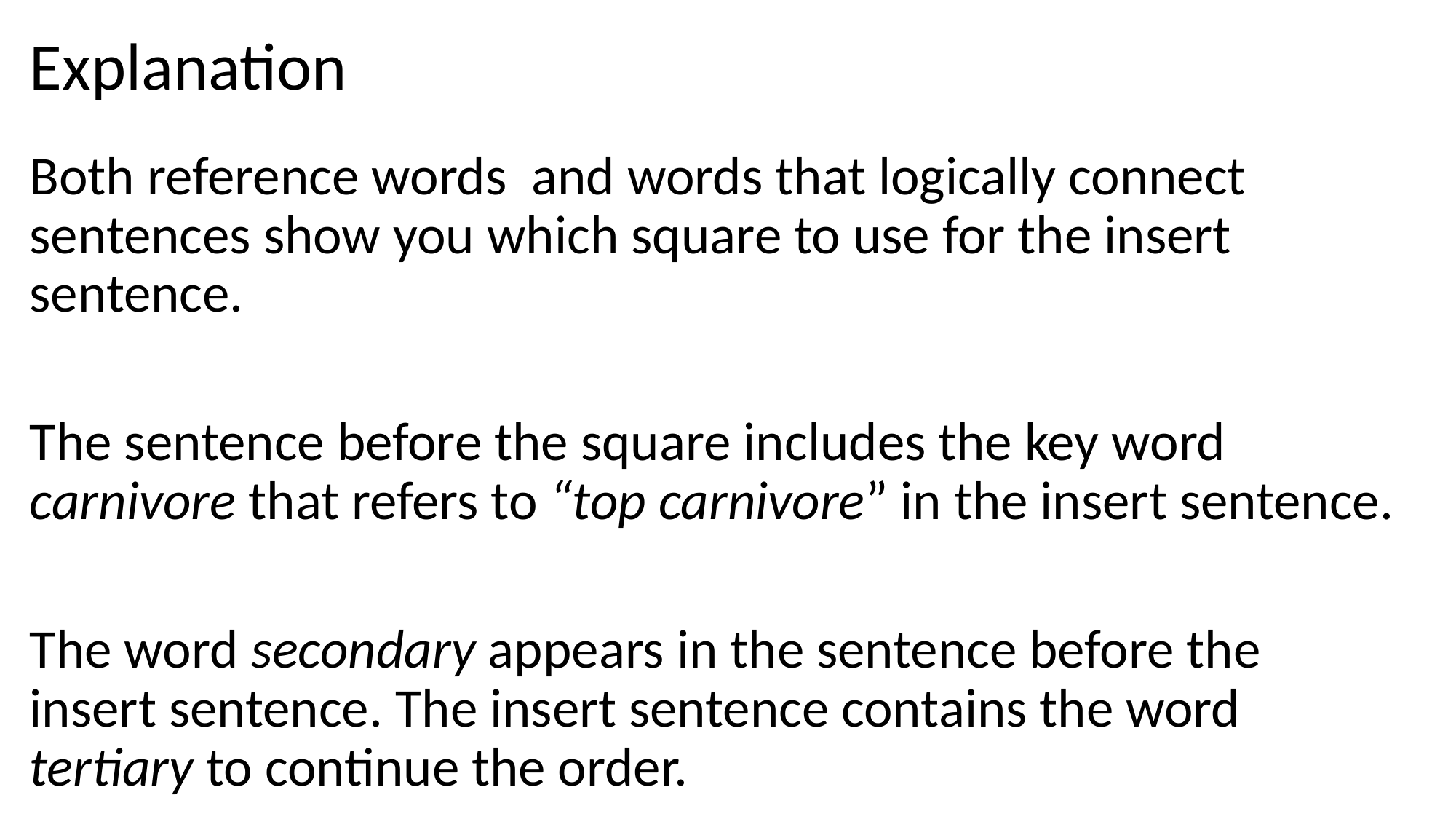

# Explanation

Both reference words  and words that logically connect sentences show you which square to use for the insert sentence.

The sentence before the square includes the key word carnivore that refers to “top carnivore” in the insert sentence.

The word secondary appears in the sentence before the insert sentence. The insert sentence contains the word tertiary to continue the order.